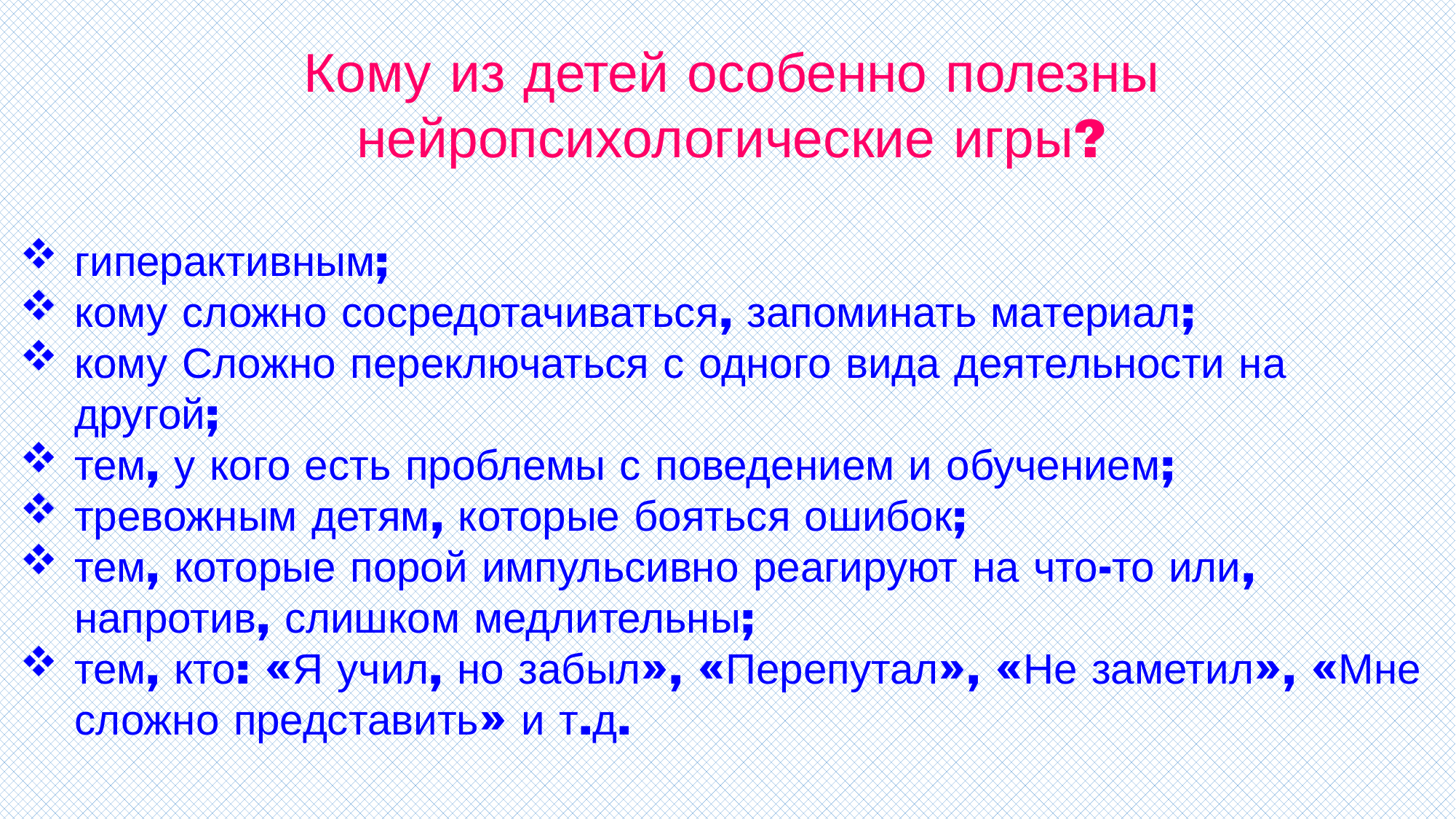

Кому из детей особенно полезны нейропсихологические игры?

гиперактивным;
кому сложно сосредотачиваться, запоминать материал;
кому Сложно переключаться с одного вида деятельности на другой;
тем, у кого есть проблемы с поведением и обучением;
тревожным детям, которые бояться ошибок;
тем, которые порой импульсивно реагируют на что-то или, напротив, слишком медлительны;
тем, кто: «Я учил, но забыл», «Перепутал», «Не заметил», «Мне сложно представить» и т.д.